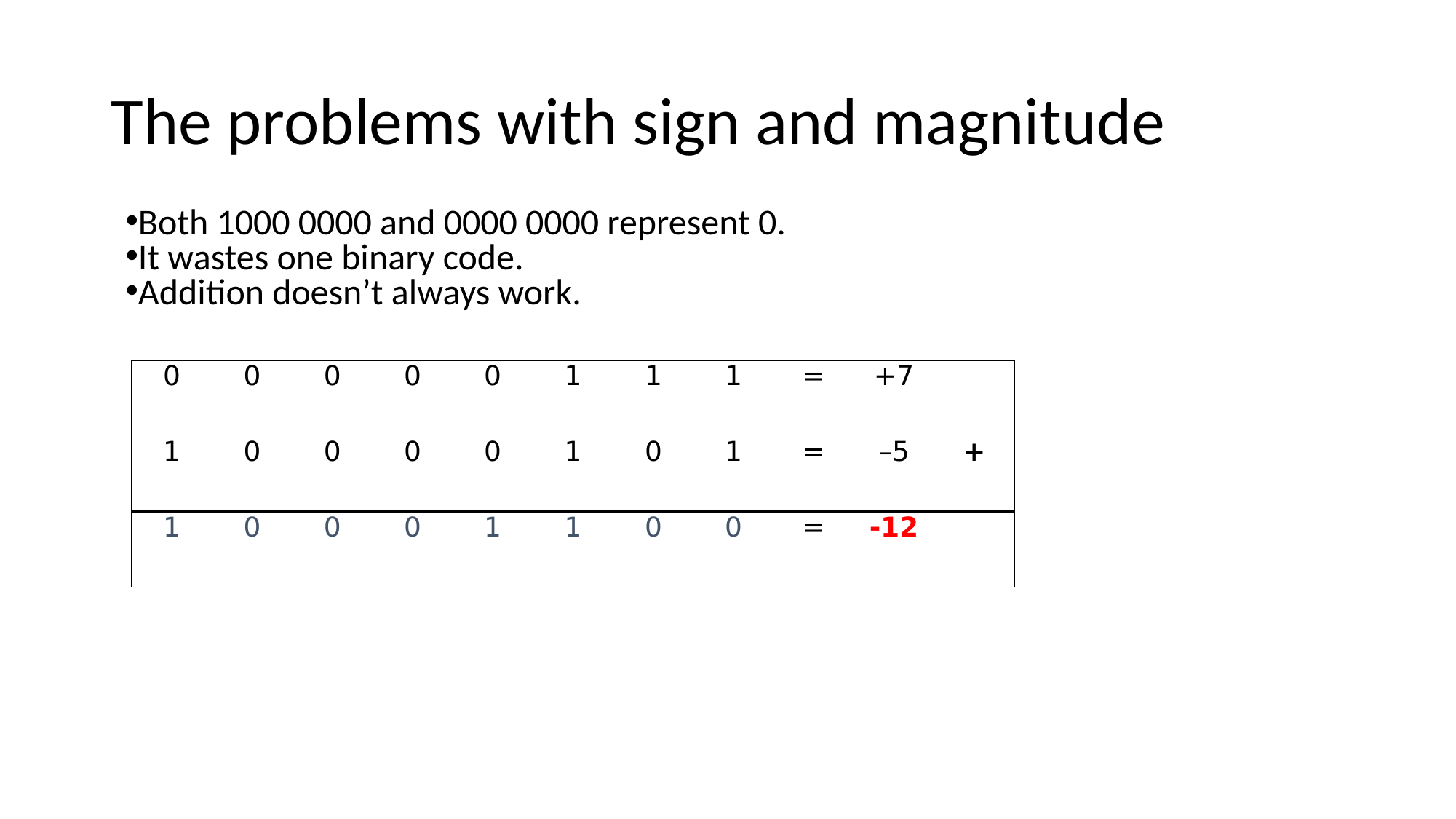

# The problems with sign and magnitude
Both 1000 0000 and 0000 0000 represent 0.
It wastes one binary code.
Addition doesn’t always work.
| 0 | 0 | 0 | 0 | 0 | 1 | 1 | 1 | = | +7 |  |
| --- | --- | --- | --- | --- | --- | --- | --- | --- | --- | --- |
| 1 | 0 | 0 | 0 | 0 | 1 | 0 | 1 | = | –5 | + |
| 1 | 0 | 0 | 0 | 1 | 1 | 0 | 0 | = | -12 |  |